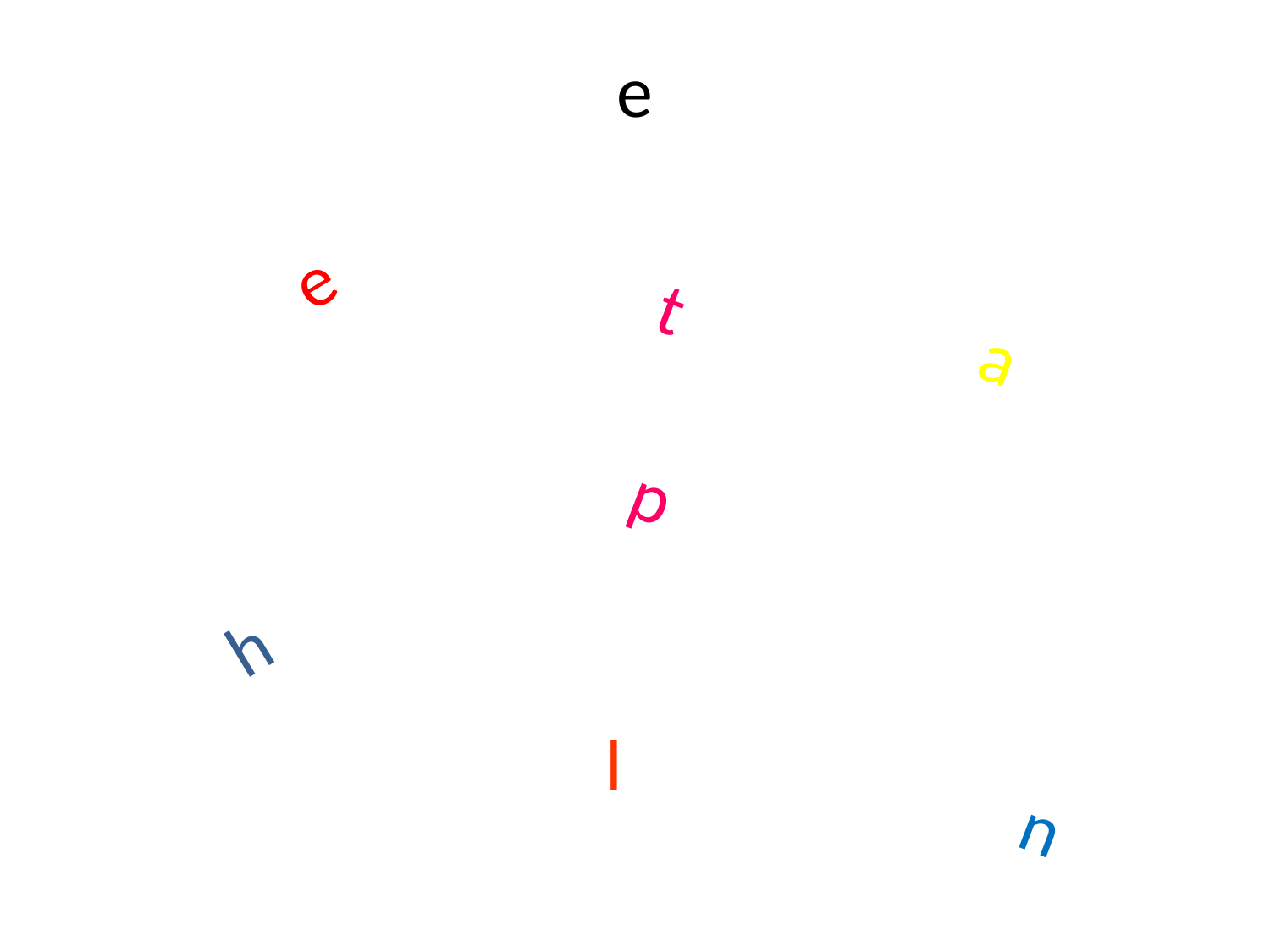

# e
e
t
a
p
h
l
n